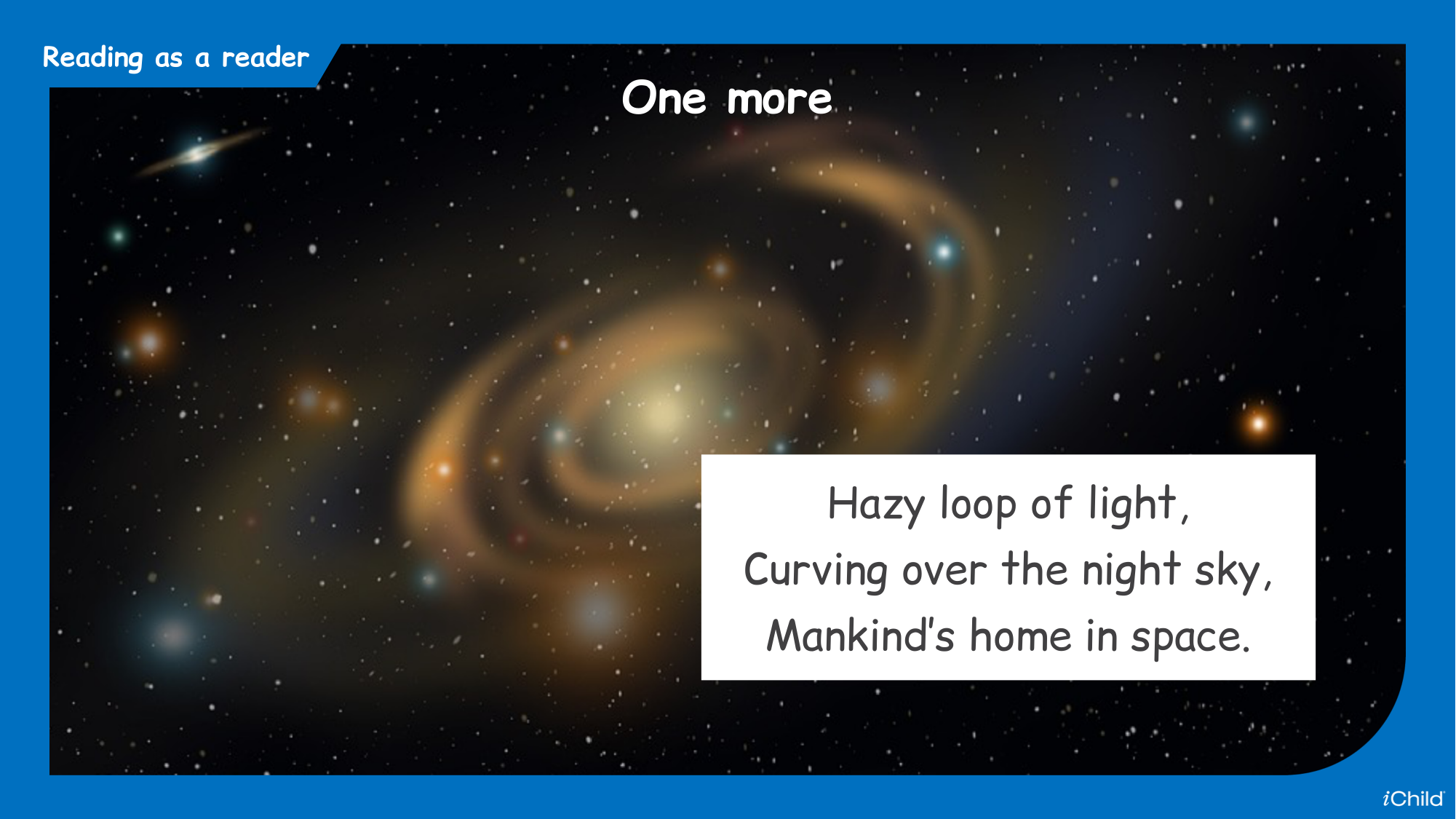

Reading as a reader
One more
Hazy loop of light,
Curving over the night sky,
Mankind’s home in space.